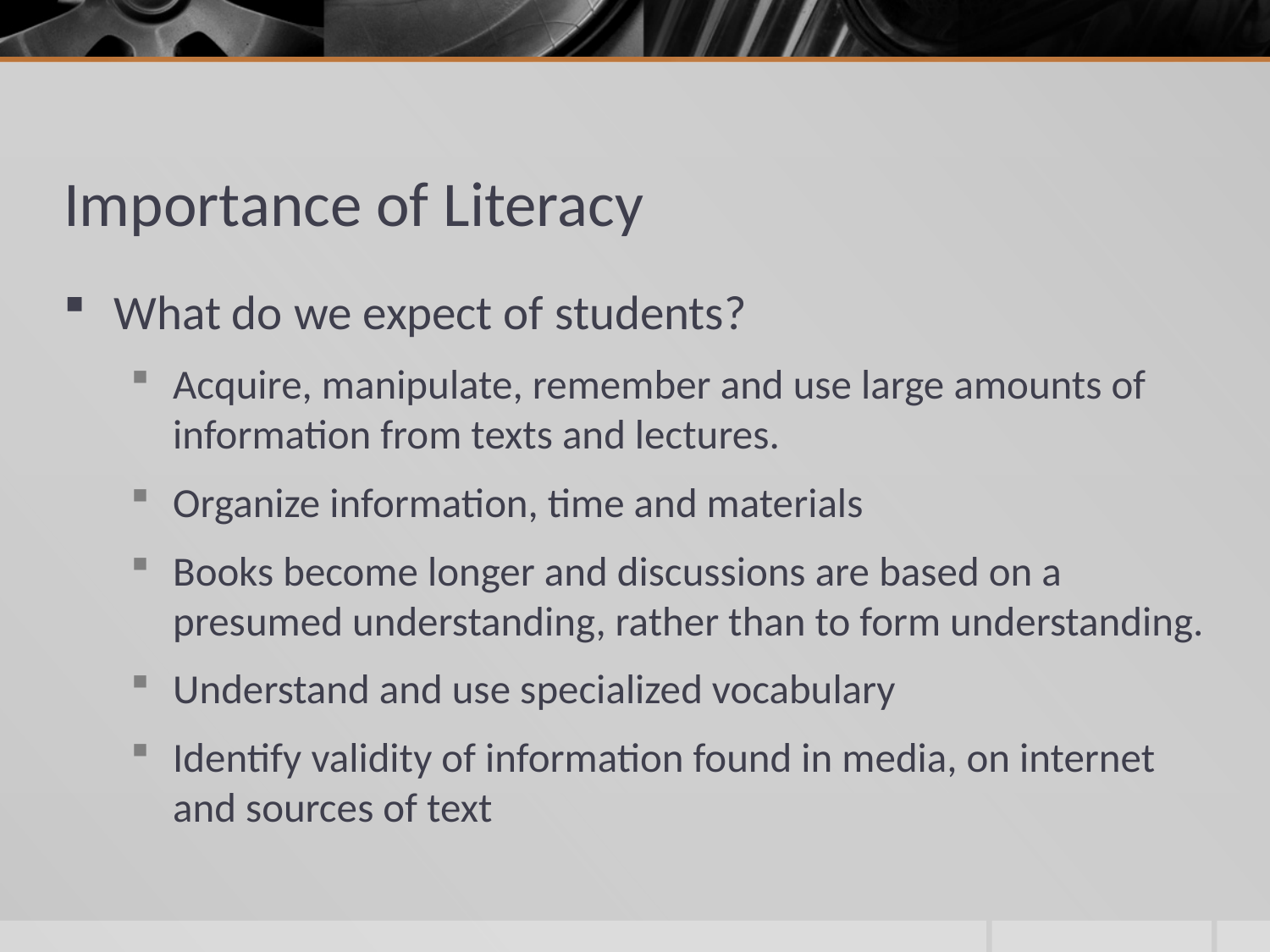

# Importance of Literacy
What do we expect of students?
Acquire, manipulate, remember and use large amounts of information from texts and lectures.
Organize information, time and materials
Books become longer and discussions are based on a presumed understanding, rather than to form understanding.
Understand and use specialized vocabulary
Identify validity of information found in media, on internet and sources of text